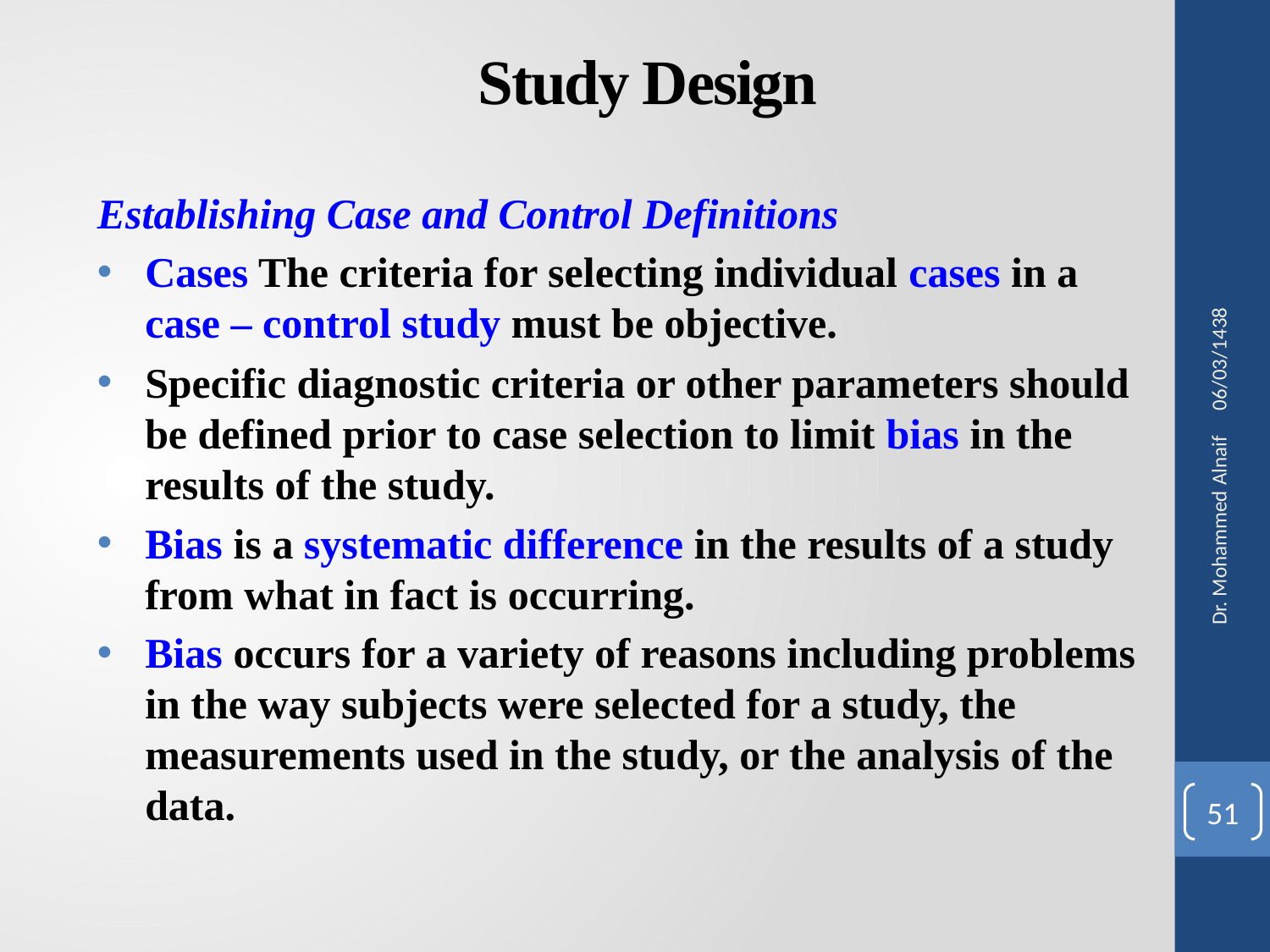

# Study Design
Establishing Case and Control Definitions
Cases The criteria for selecting individual cases in a case – control study must be objective.
Specific diagnostic criteria or other parameters should be defined prior to case selection to limit bias in the results of the study.
Bias is a systematic difference in the results of a study from what in fact is occurring.
Bias occurs for a variety of reasons including problems in the way subjects were selected for a study, the measurements used in the study, or the analysis of the data.
06/03/1438
Dr. Mohammed Alnaif
51